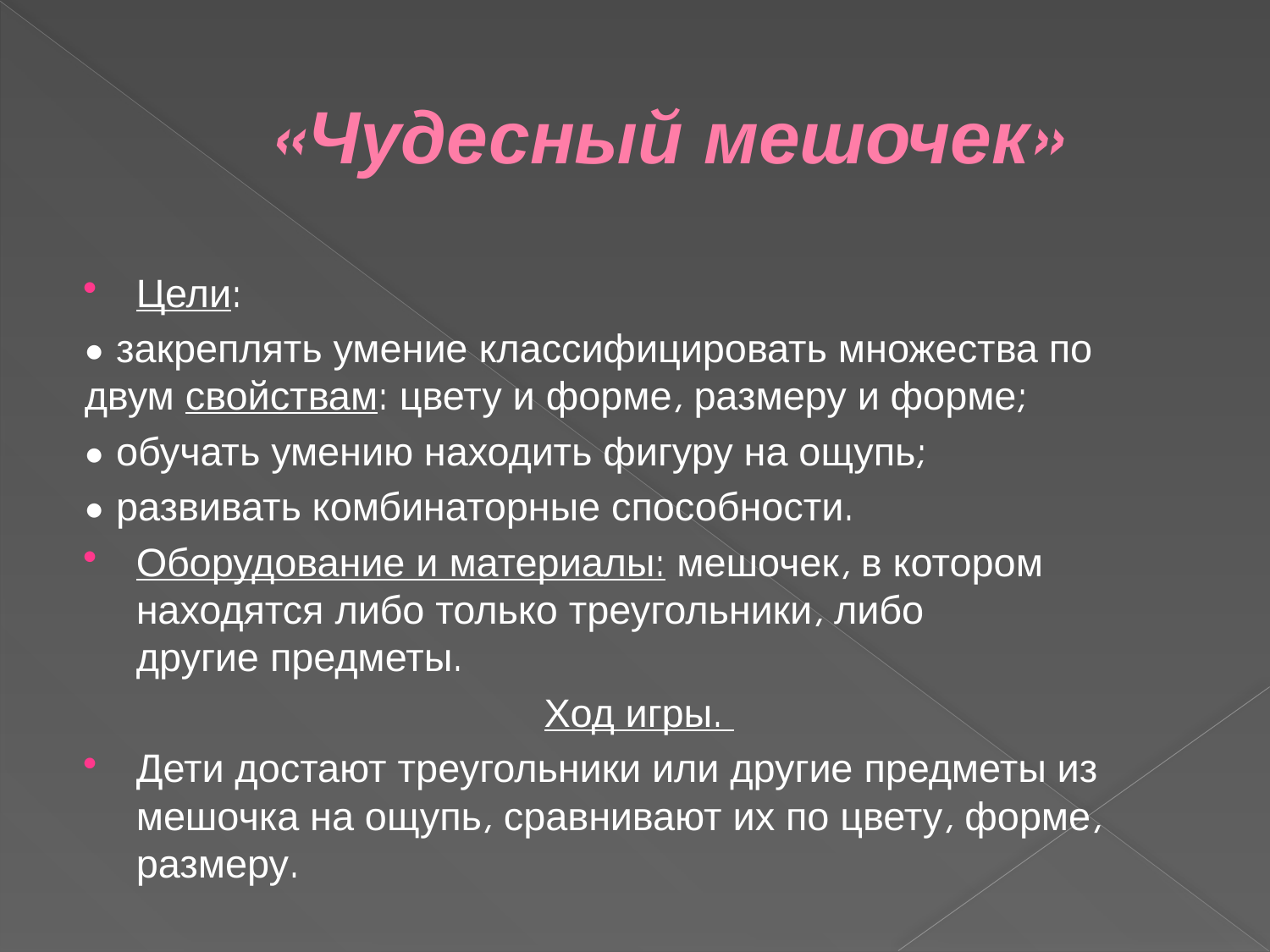

# «Чудесный мешочек»
Цели:
• закреплять умение классифицировать множества по двум свойствам: цвету и форме, размеру и форме;
• обучать умению находить фигуру на ощупь;
• развивать комбинаторные способности.
Оборудование и материалы: мешочек, в котором находятся либо только треугольники, либо другие предметы.
Ход игры.
Дети достают треугольники или другие предметы из мешочка на ощупь, сравнивают их по цвету, форме, размеру.